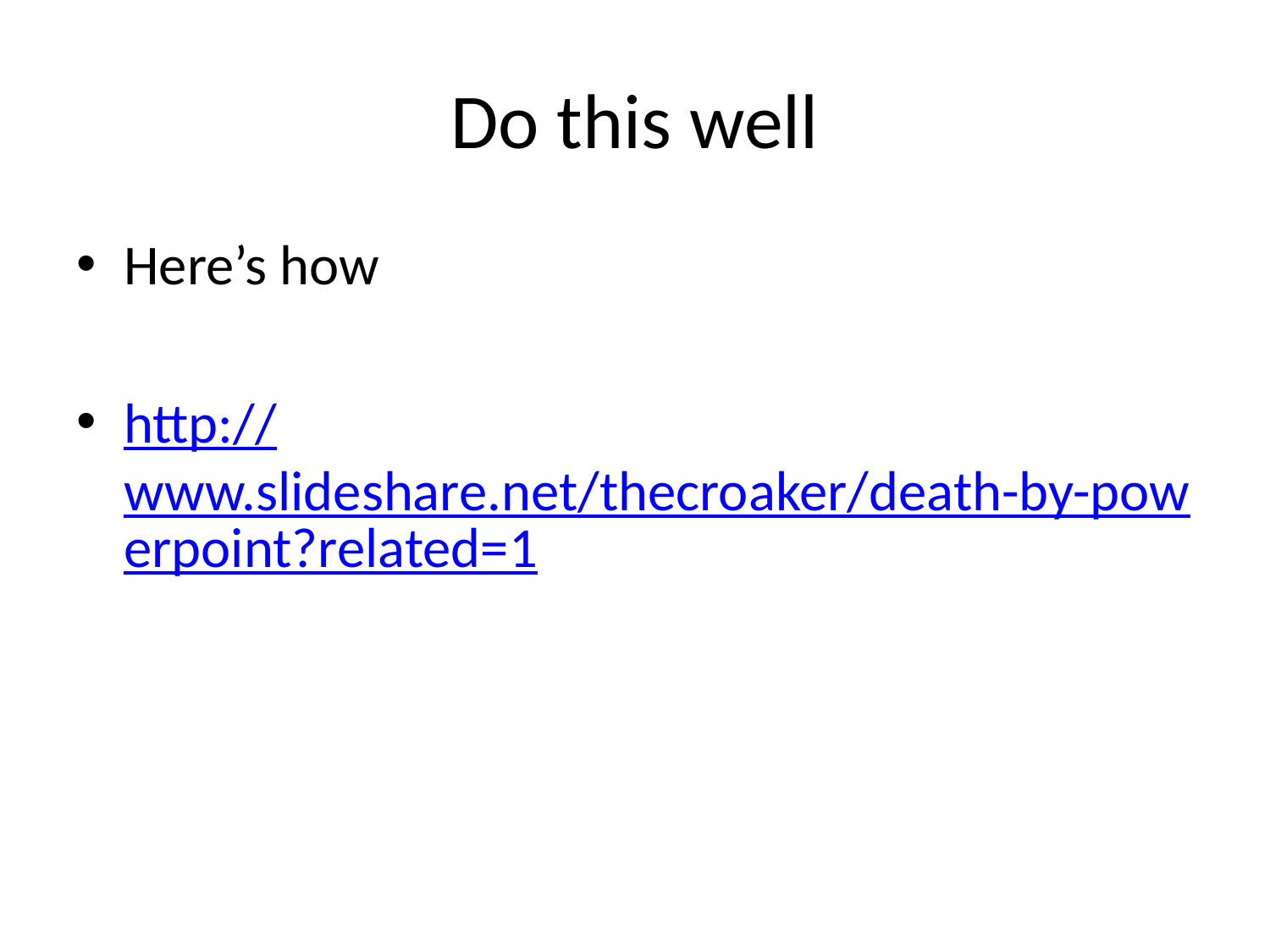

# Do this well
Here’s how

http://www.slideshare.net/thecroaker/death-by-powerpoint?related=1